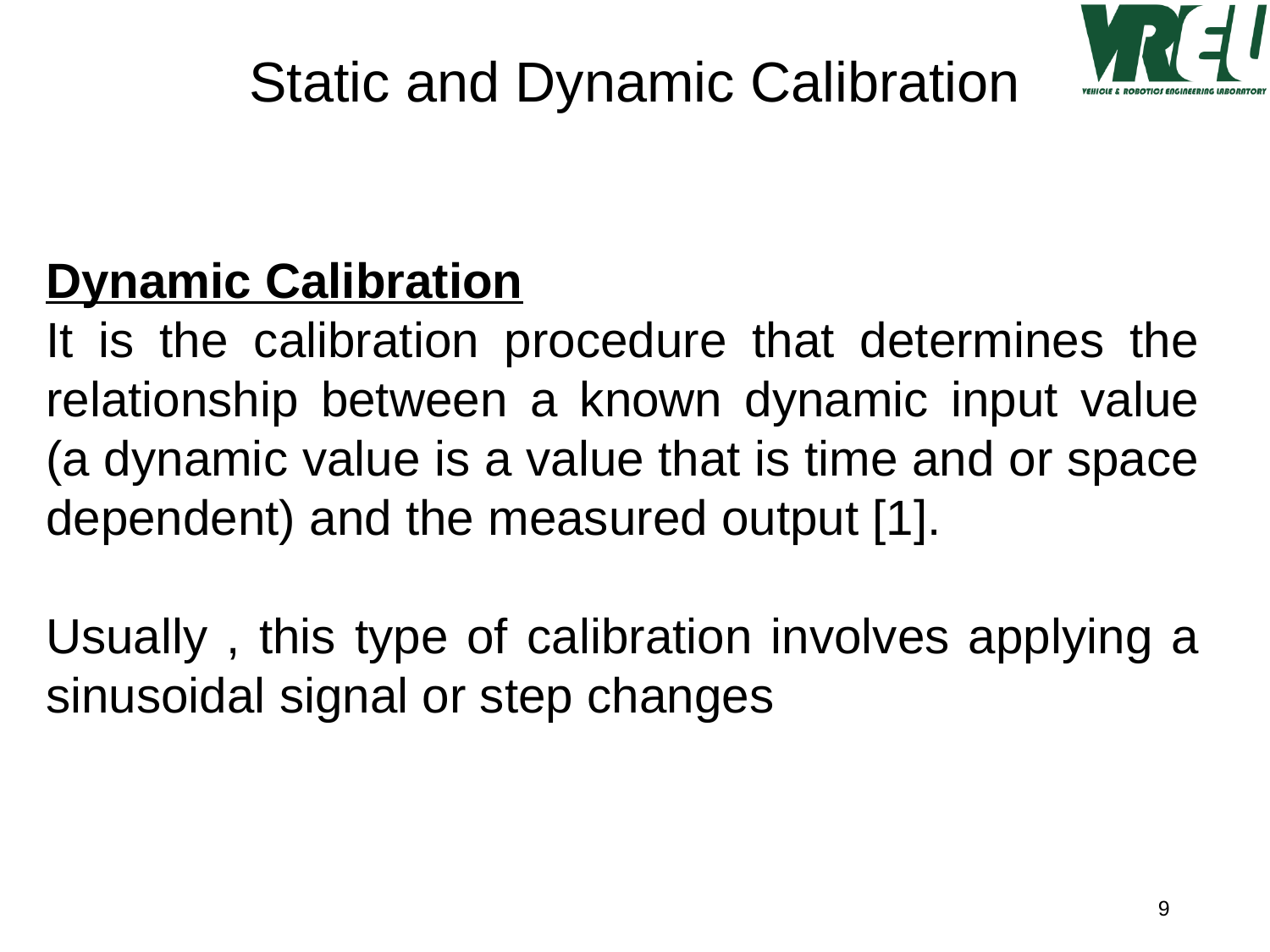

Static and Dynamic Calibration
Dynamic Calibration
It is the calibration procedure that determines the relationship between a known dynamic input value (a dynamic value is a value that is time and or space dependent) and the measured output [1].

Usually , this type of calibration involves applying a sinusoidal signal or step changes
9